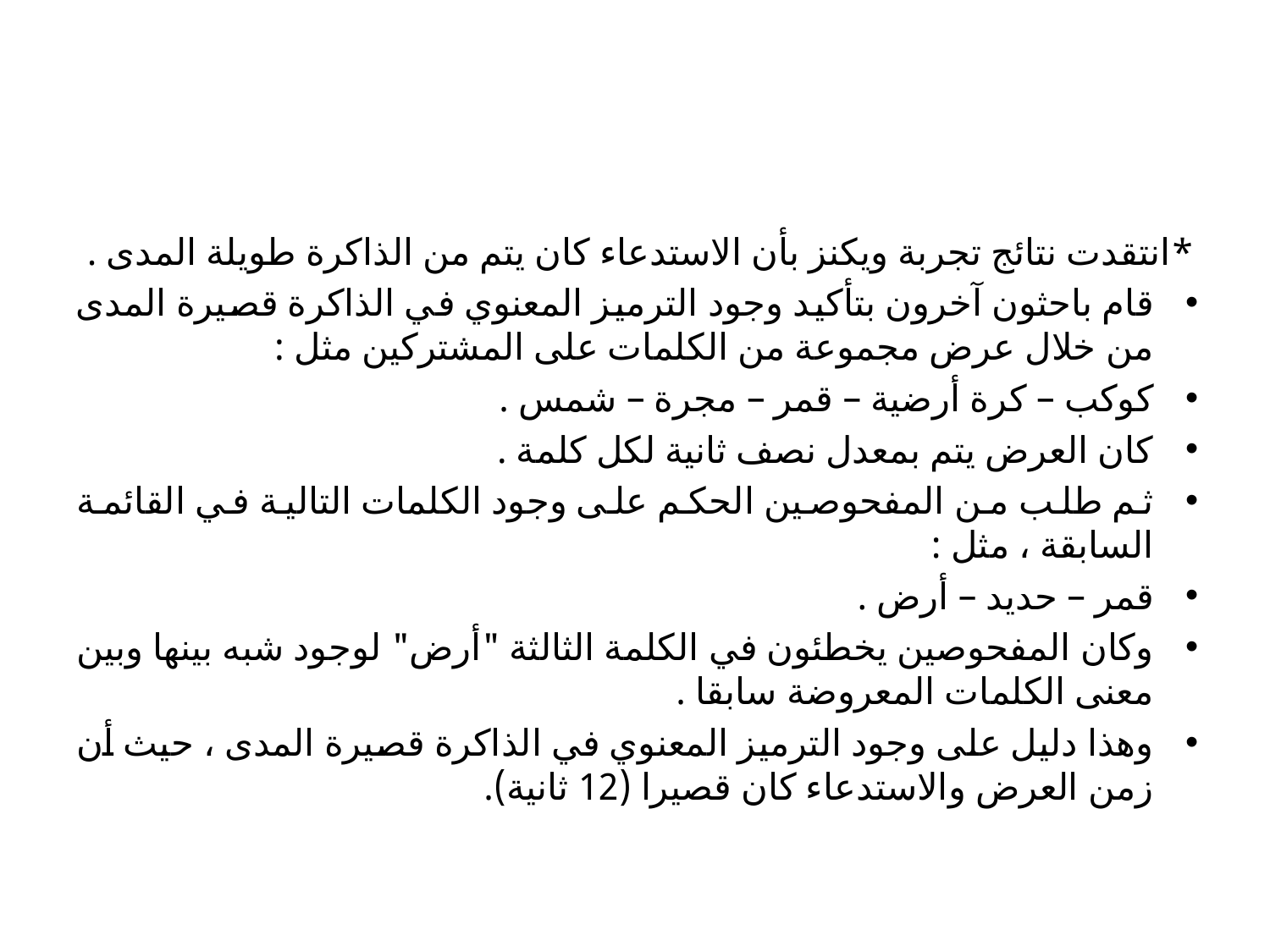

#
*انتقدت نتائج تجربة ويكنز بأن الاستدعاء كان يتم من الذاكرة طويلة المدى .
قام باحثون آخرون بتأكيد وجود الترميز المعنوي في الذاكرة قصيرة المدى من خلال عرض مجموعة من الكلمات على المشتركين مثل :
كوكب – كرة أرضية – قمر – مجرة – شمس .
كان العرض يتم بمعدل نصف ثانية لكل كلمة .
ثم طلب من المفحوصين الحكم على وجود الكلمات التالية في القائمة السابقة ، مثل :
قمر – حديد – أرض .
وكان المفحوصين يخطئون في الكلمة الثالثة "أرض" لوجود شبه بينها وبين معنى الكلمات المعروضة سابقا .
وهذا دليل على وجود الترميز المعنوي في الذاكرة قصيرة المدى ، حيث أن زمن العرض والاستدعاء كان قصيرا (12 ثانية).